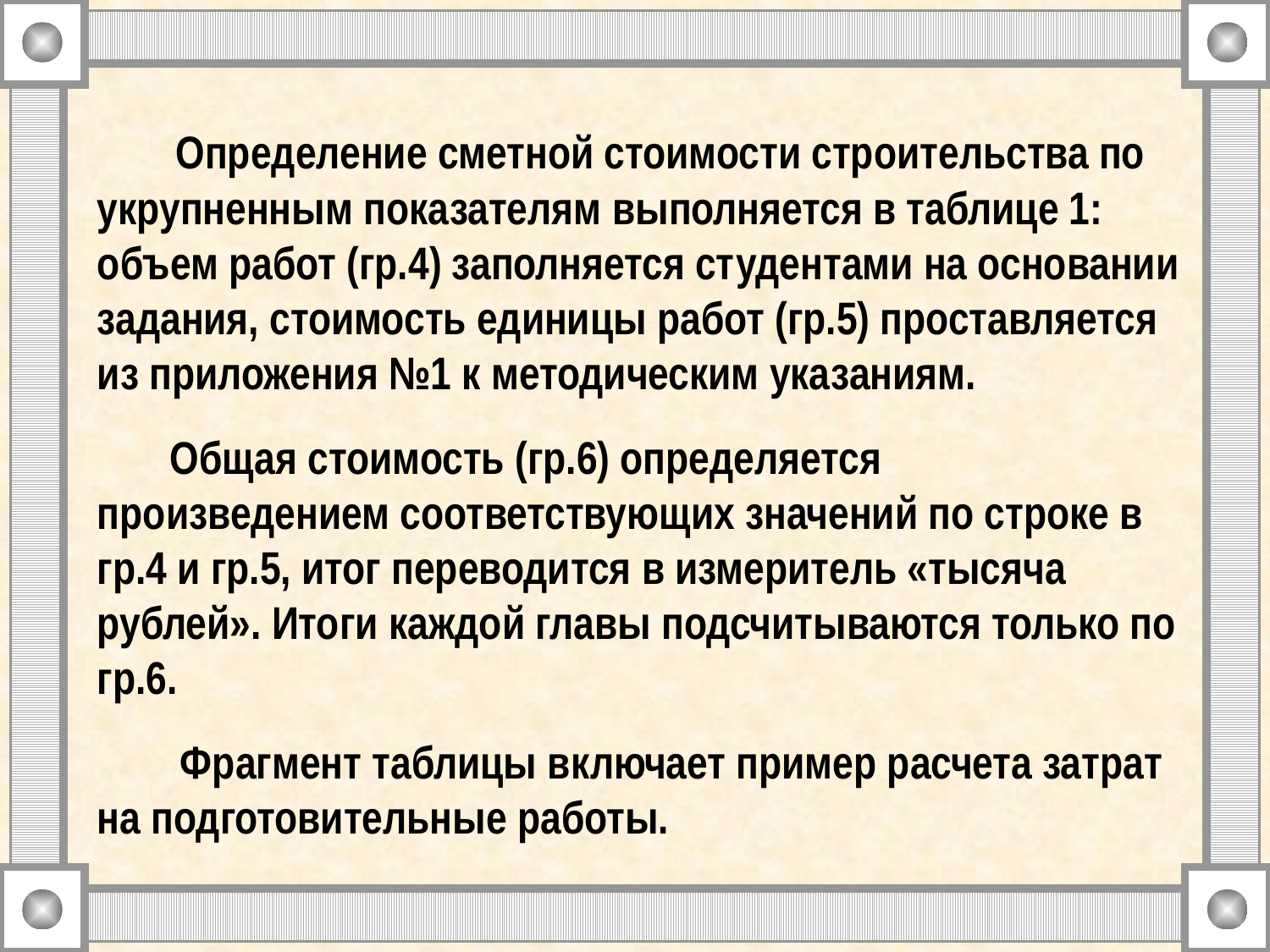

# Определение сметной стоимости строительства по укрупненным показателям выполняется в таблице 1: объем работ (гр.4) заполняется студентами на основании задания, стоимость единицы работ (гр.5) проставляется из приложения №1 к методическим указаниям. Общая стоимость (гр.6) определяется произведением соответствующих значений по строке в гр.4 и гр.5, итог переводится в измеритель «тысяча рублей». Итоги каждой главы подсчитываются только по гр.6. Фрагмент таблицы включает пример расчета затрат на подготовительные работы.